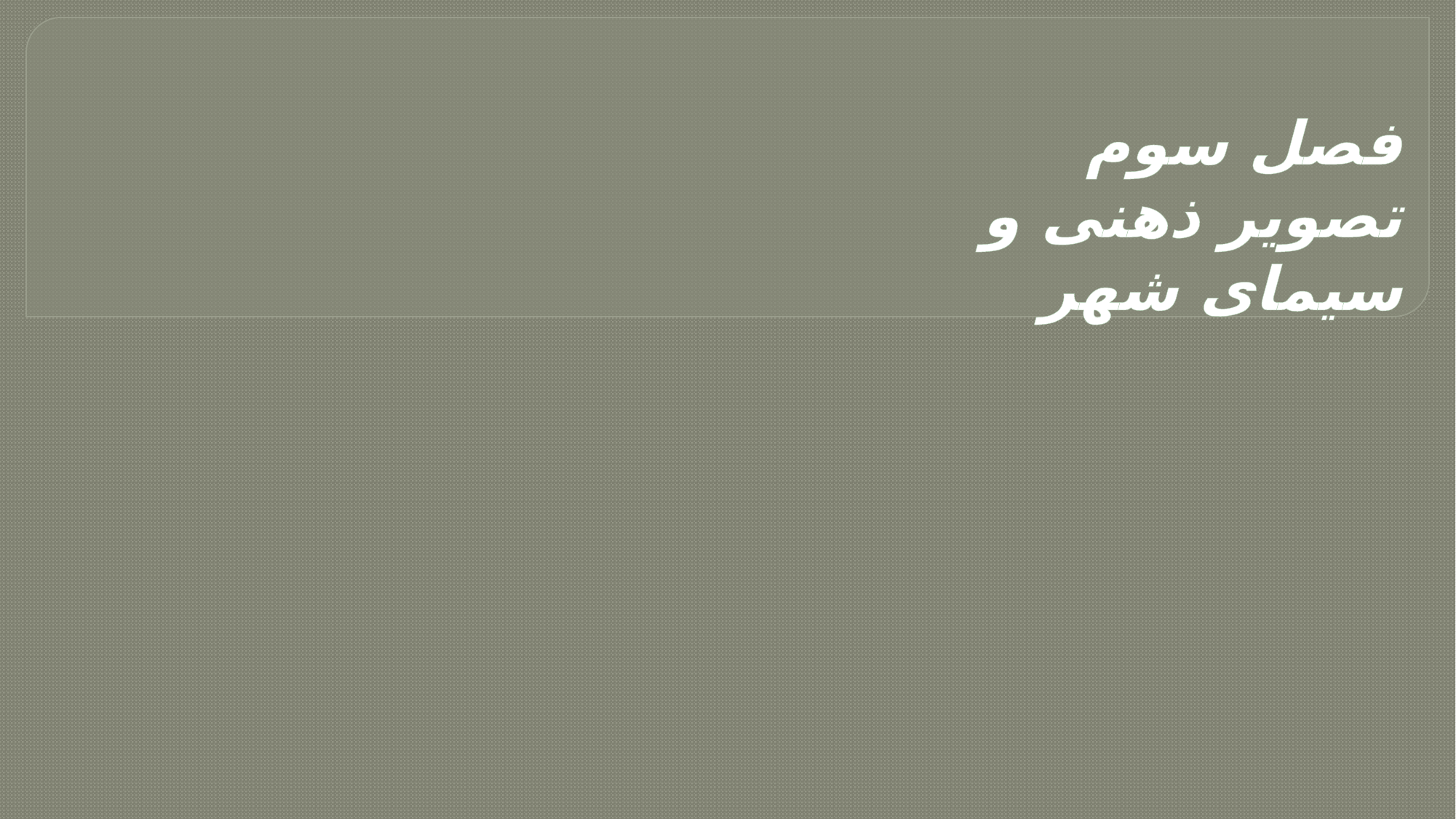

فصل سوم
تصویر ذهنی و سیمای شهر